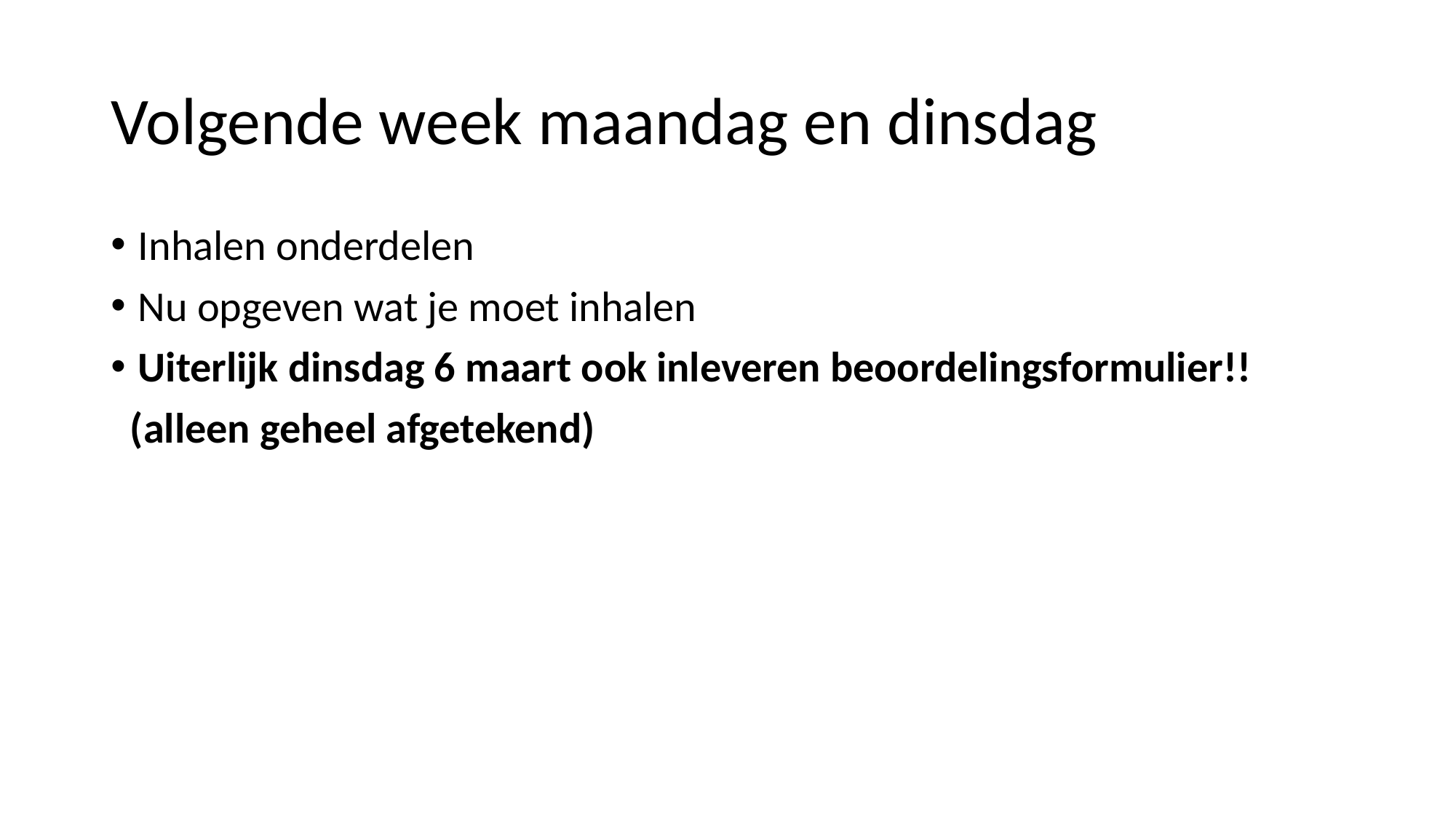

# Volgende week maandag en dinsdag
Inhalen onderdelen
Nu opgeven wat je moet inhalen
Uiterlijk dinsdag 6 maart ook inleveren beoordelingsformulier!!
  (alleen geheel afgetekend)